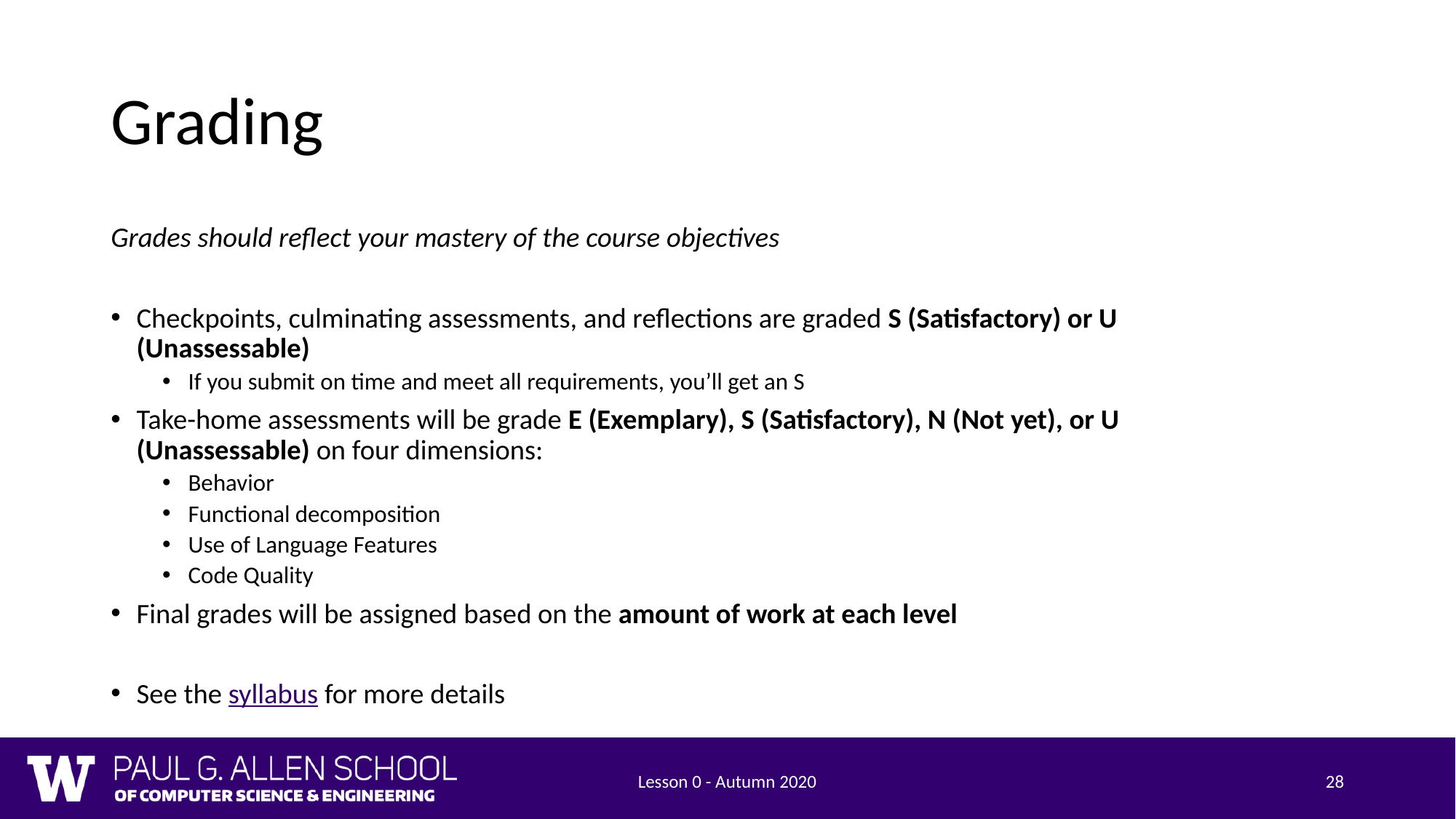

# Grading
Grades should reflect your mastery of the course objectives

Checkpoints, culminating assessments, and reflections are graded S (Satisfactory) or U (Unassessable)
If you submit on time and meet all requirements, you’ll get an S
Take-home assessments will be grade E (Exemplary), S (Satisfactory), N (Not yet), or U (Unassessable) on four dimensions:
Behavior
Functional decomposition
Use of Language Features
Code Quality
Final grades will be assigned based on the amount of work at each level

See the syllabus for more details
Lesson 0 - Autumn 2020
28